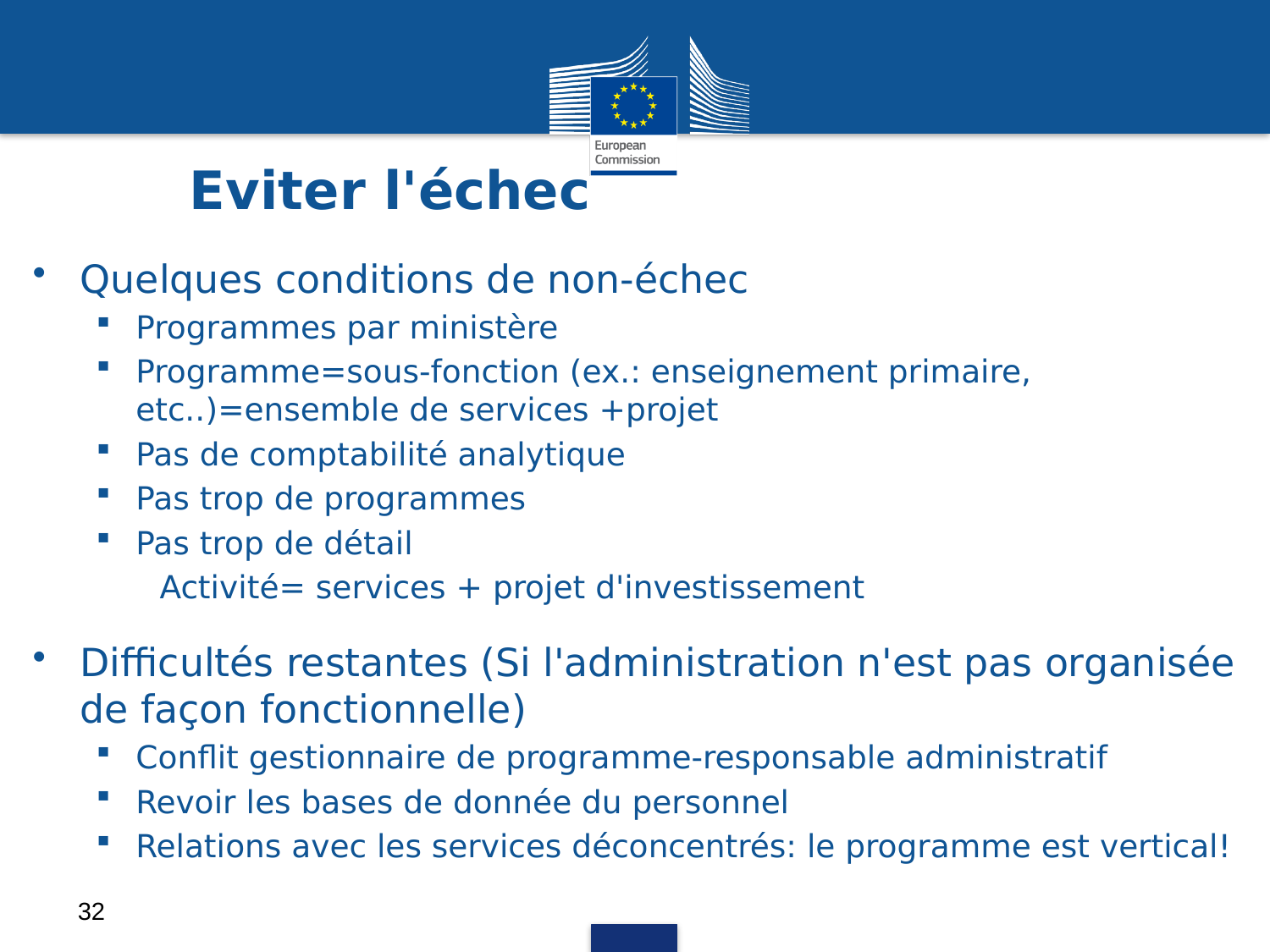

# Eviter l'échec
Quelques conditions de non-échec
Programmes par ministère
Programme=sous-fonction (ex.: enseignement primaire, etc..)=ensemble de services +projet
Pas de comptabilité analytique
Pas trop de programmes
Pas trop de détail
Activité= services + projet d'investissement

Difficultés restantes (Si l'administration n'est pas organisée de façon fonctionnelle)
Conflit gestionnaire de programme-responsable administratif
Revoir les bases de donnée du personnel
Relations avec les services déconcentrés: le programme est vertical!

32